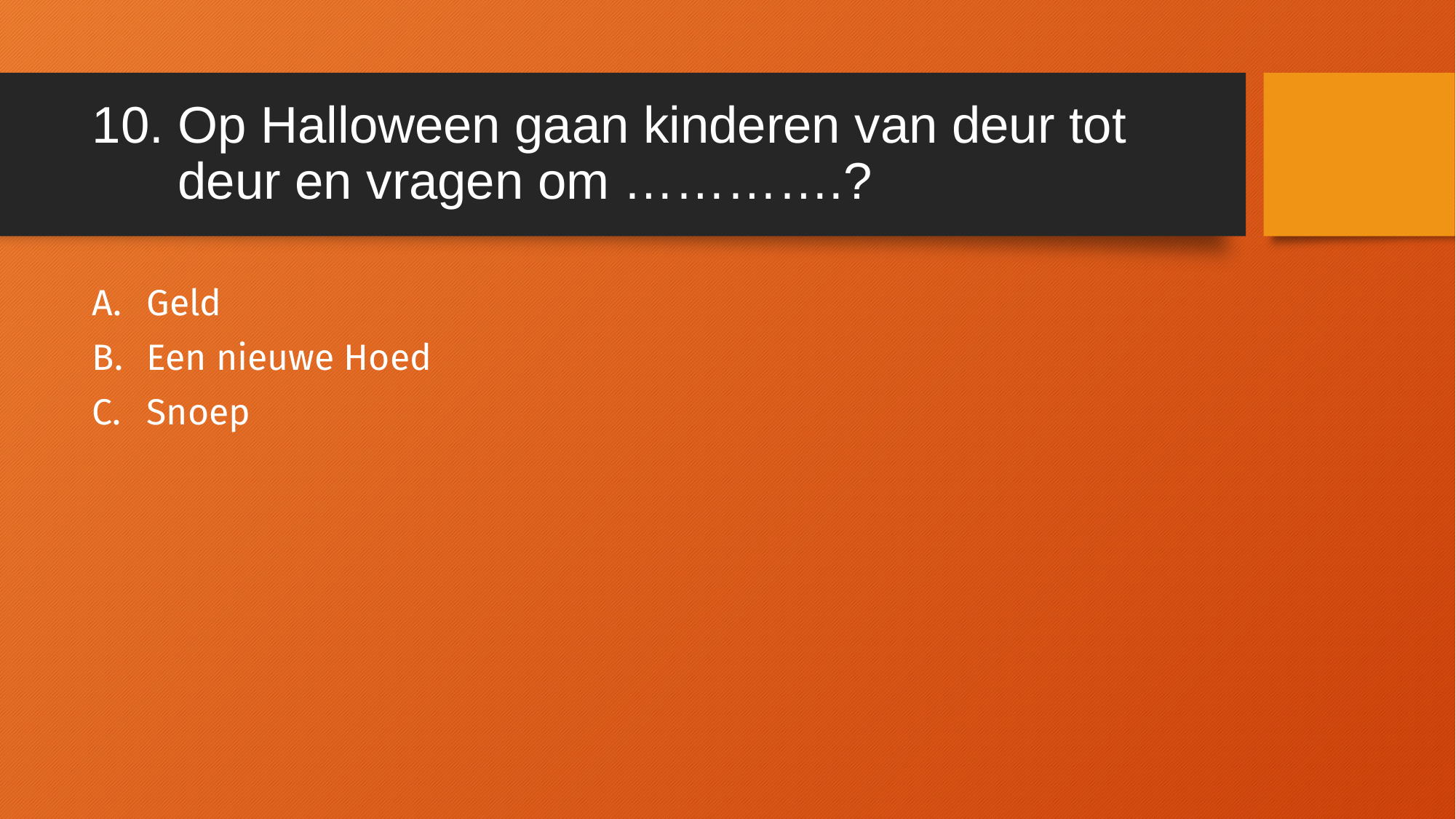

# 10. Op Halloween gaan kinderen van deur tot deur en vragen om ………….?
Geld
Een nieuwe Hoed
Snoep